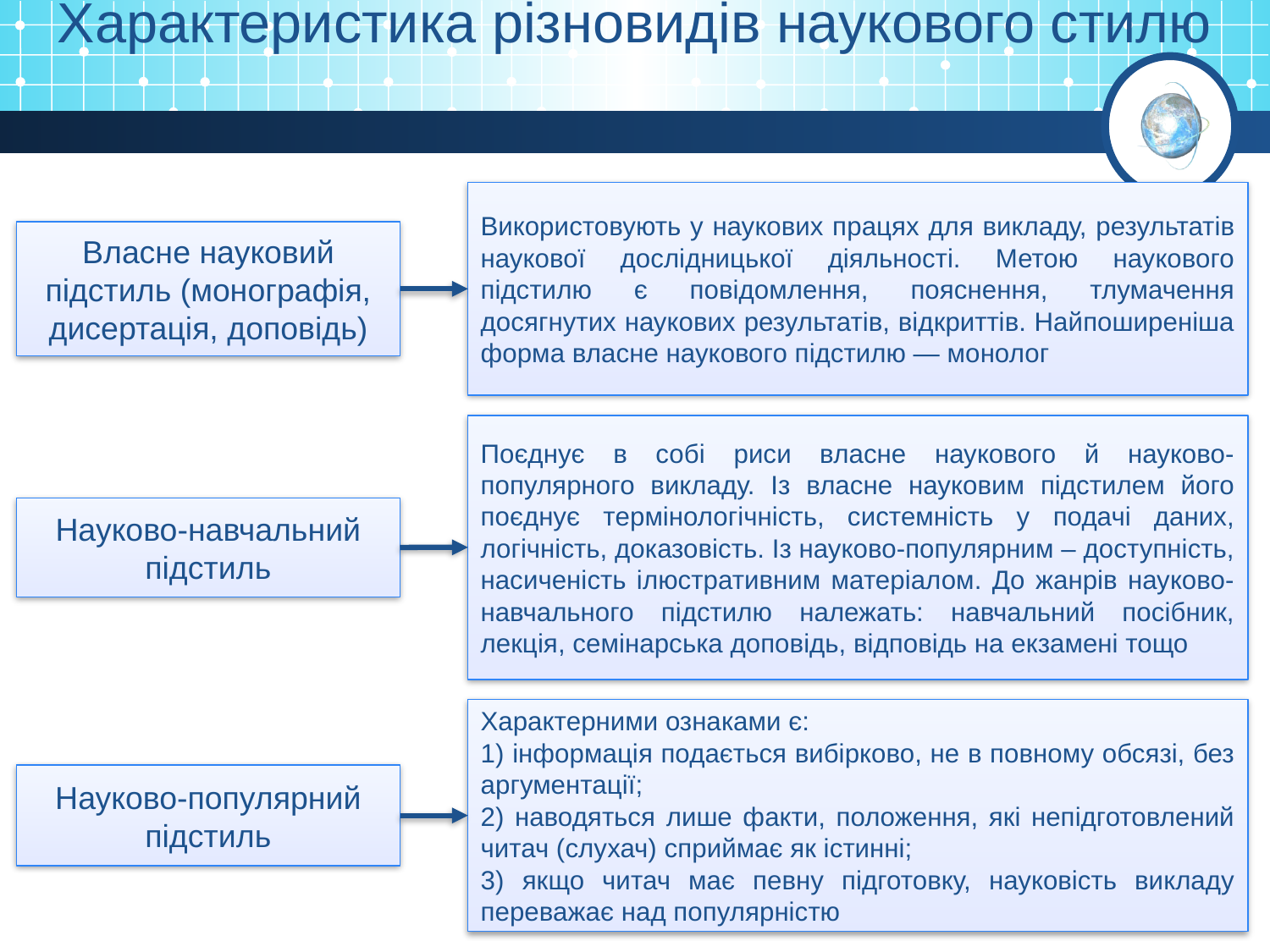

Характеристика різновидів наукового стилю
Використовують у наукових працях для викладу, результатів наукової дослідницької діяльності. Метою наукового підстилю є повідомлення, пояснення, тлумачення досягнутих наукових результатів, відкриттів. Найпоширеніша форма власне наукового підстилю — монолог
Власне науковий підстиль (монографія, дисертація, доповідь)
Поєднує в собі риси власне наукового й науково-популярного викладу. Із власне науковим підстилем його поєднує термінологічність, системність у подачі даних, логічність, доказовість. Із науково-популярним – доступність, насиченість ілюстративним матеріалом. До жанрів науково-навчального підстилю належать: навчальний посібник, лекція, семінарська доповідь, відповідь на екзамені тощо
Науково-навчальний підстиль
Характерними ознаками є:
1) інформація подається вибірково, не в повному обсязі, без аргументації;
2) наводяться лише факти, положення, які непідготовлений читач (слухач) сприймає як істинні;
3) якщо читач має певну підготовку, науковість викладу переважає над популярністю
Науково-популярний підстиль